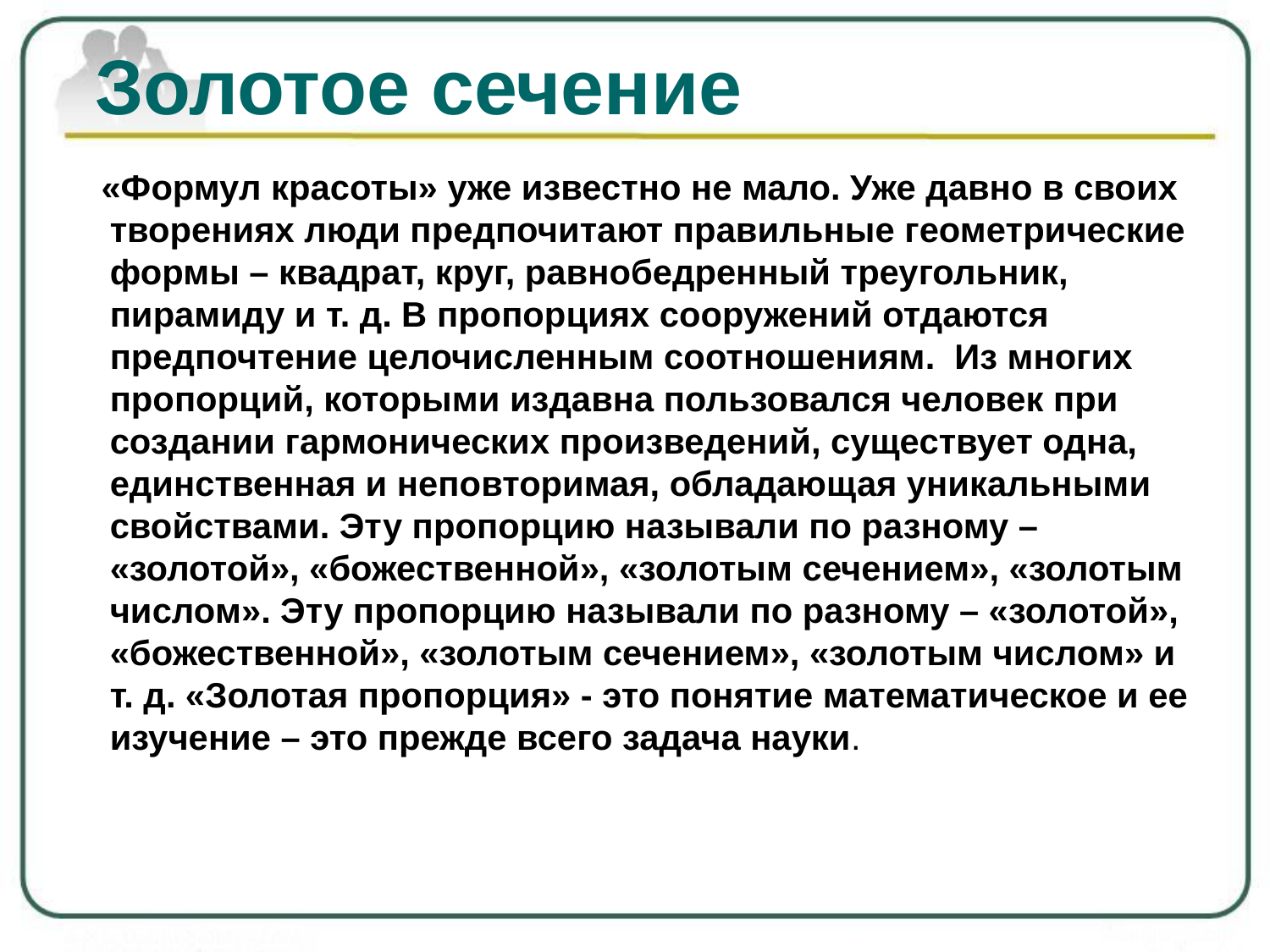

# Золотое сечение
    «Формул красоты» уже известно не мало. Уже давно в своих творениях люди предпочитают правильные геометрические формы – квадрат, круг, равнобедренный треугольник, пирамиду и т. д. В пропорциях сооружений отдаются предпочтение целочисленным соотношениям.  Из многих пропорций, которыми издавна пользовался человек при создании гармонических произведений, существует одна, единственная и неповторимая, обладающая уникальными свойствами. Эту пропорцию называли по разному – «золотой», «божественной», «золотым сечением», «золотым числом». Эту пропорцию называли по разному – «золотой», «божественной», «золотым сечением», «золотым числом» и т. д. «Золотая пропорция» - это понятие математическое и ее изучение – это прежде всего задача науки.